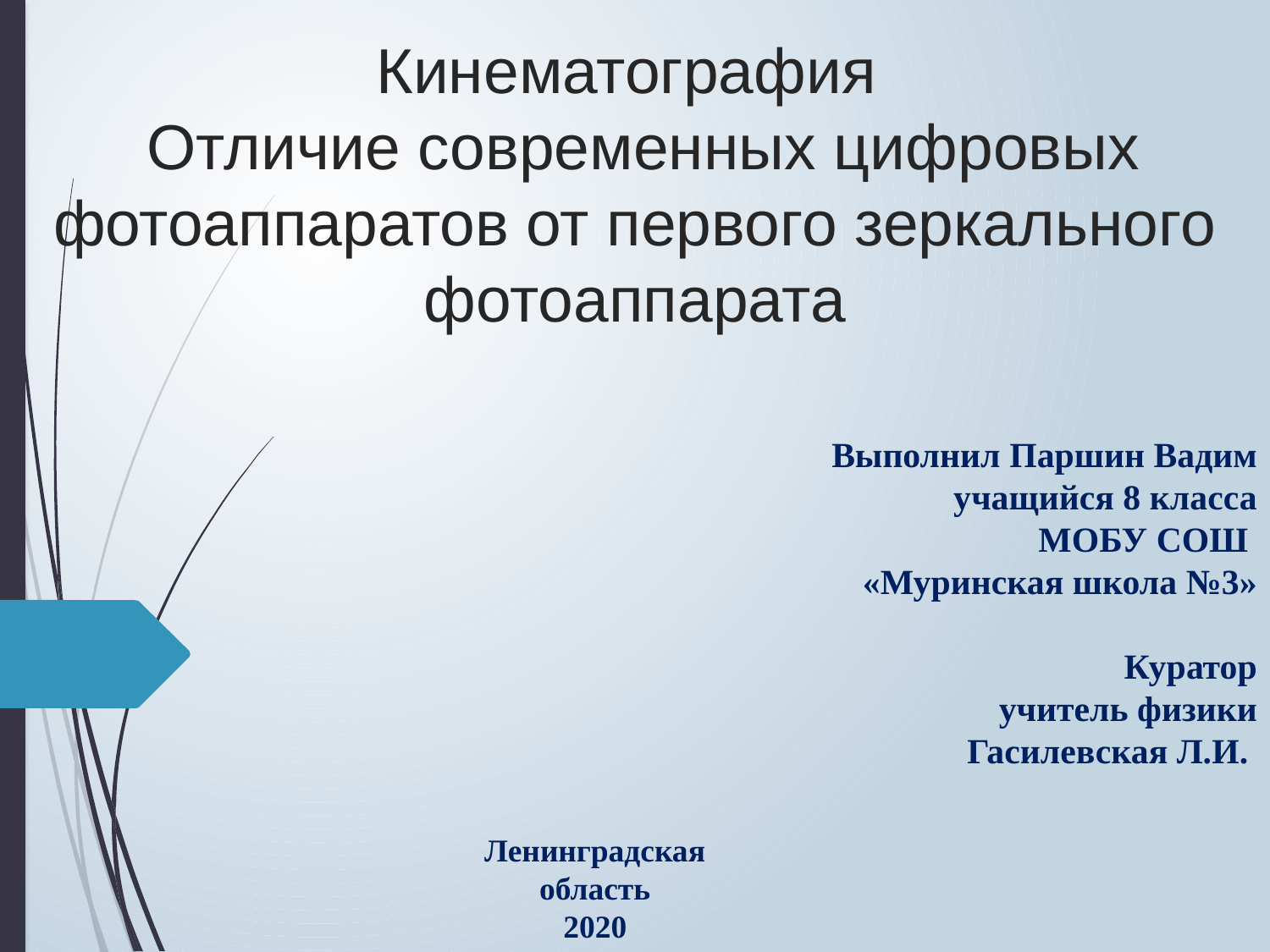

# Кинематография Отличие современных цифровых фотоаппаратов от первого зеркального фотоаппарата
Выполнил Паршин Вадим
учащийся 8 класса
МОБУ СОШ
«Муринская школа №3»

Куратор
 учитель физики
Гасилевская Л.И.
Ленинградская область
2020